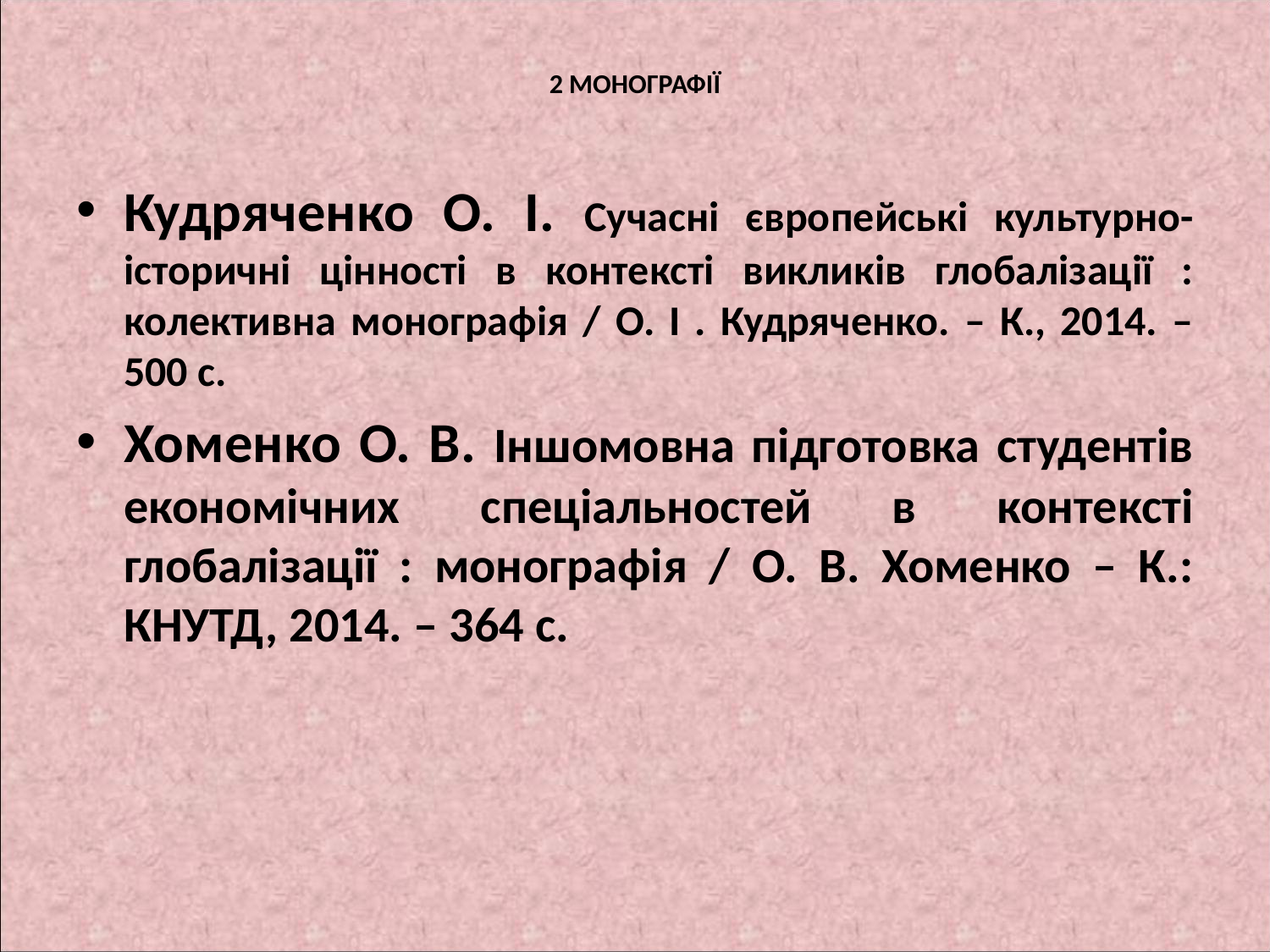

# 2 МОНОГРАФІЇ
Кудряченко О. І. Сучасні європейські культурно-історичні цінності в контексті викликів глобалізації : колективна монографія / О. І . Кудряченко. – К., 2014. – 500 с.
Хоменко О. В. Іншомовна підготовка студентів економічних спеціальностей в контексті глобалізації : монографія / О. В. Хоменко – К.: КНУТД, 2014. – 364 с.